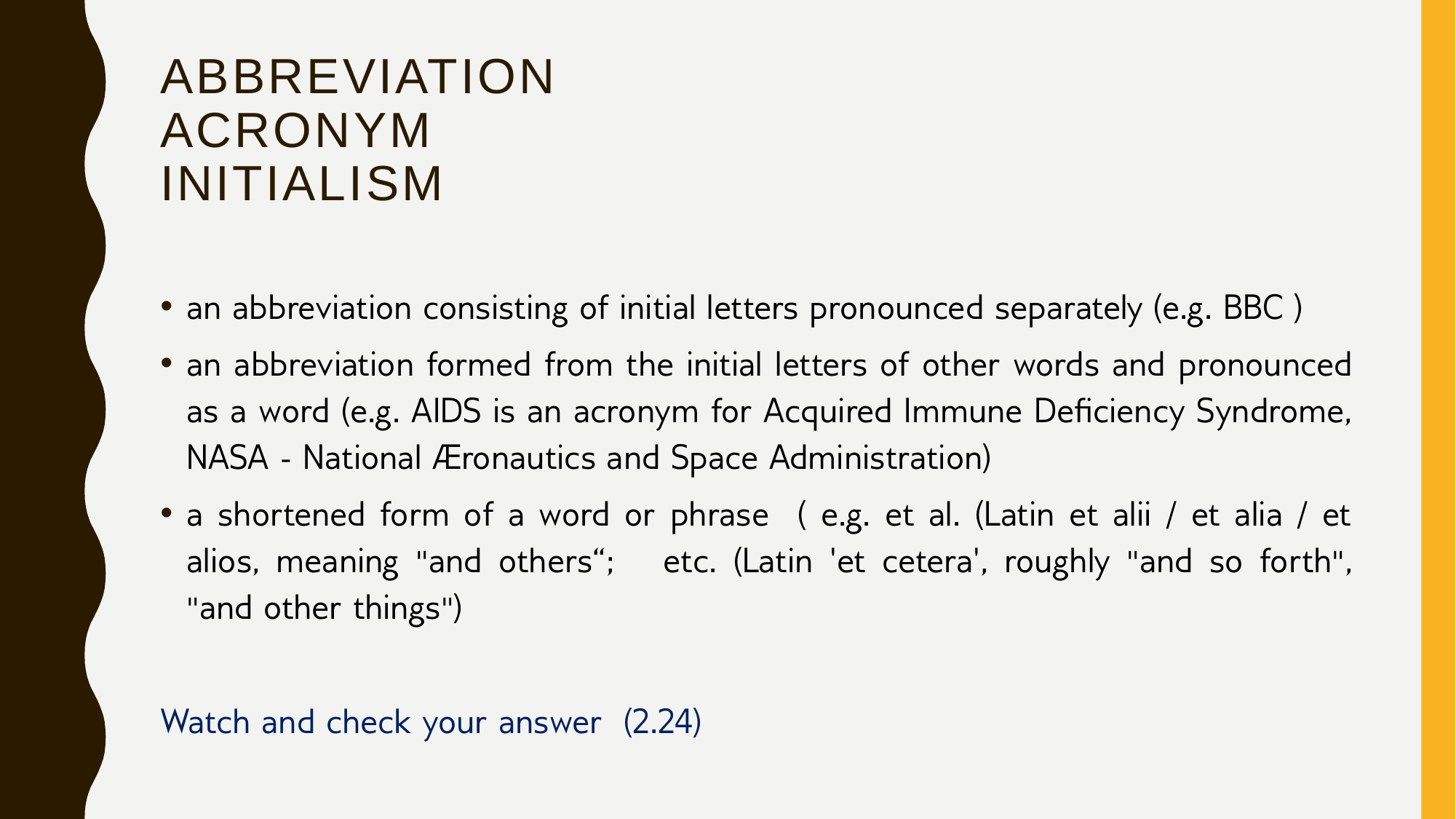

# Abbreviation Acronym Initialism
an abbreviation consisting of initial letters pronounced separately (e.g. BBC )
an abbreviation formed from the initial letters of other words and pronounced as a word (e.g. AIDS is an acronym for Acquired Immune Deficiency Syndrome, NASA - National Aeronautics and Space Administration)
a shortened form of a word or phrase  ( e.g. et al. (Latin et alii / et alia / et alios, meaning "and others“;   etc. (Latin 'et cetera', roughly "and so forth", "and other things")

Watch and check your answer  (2.24)